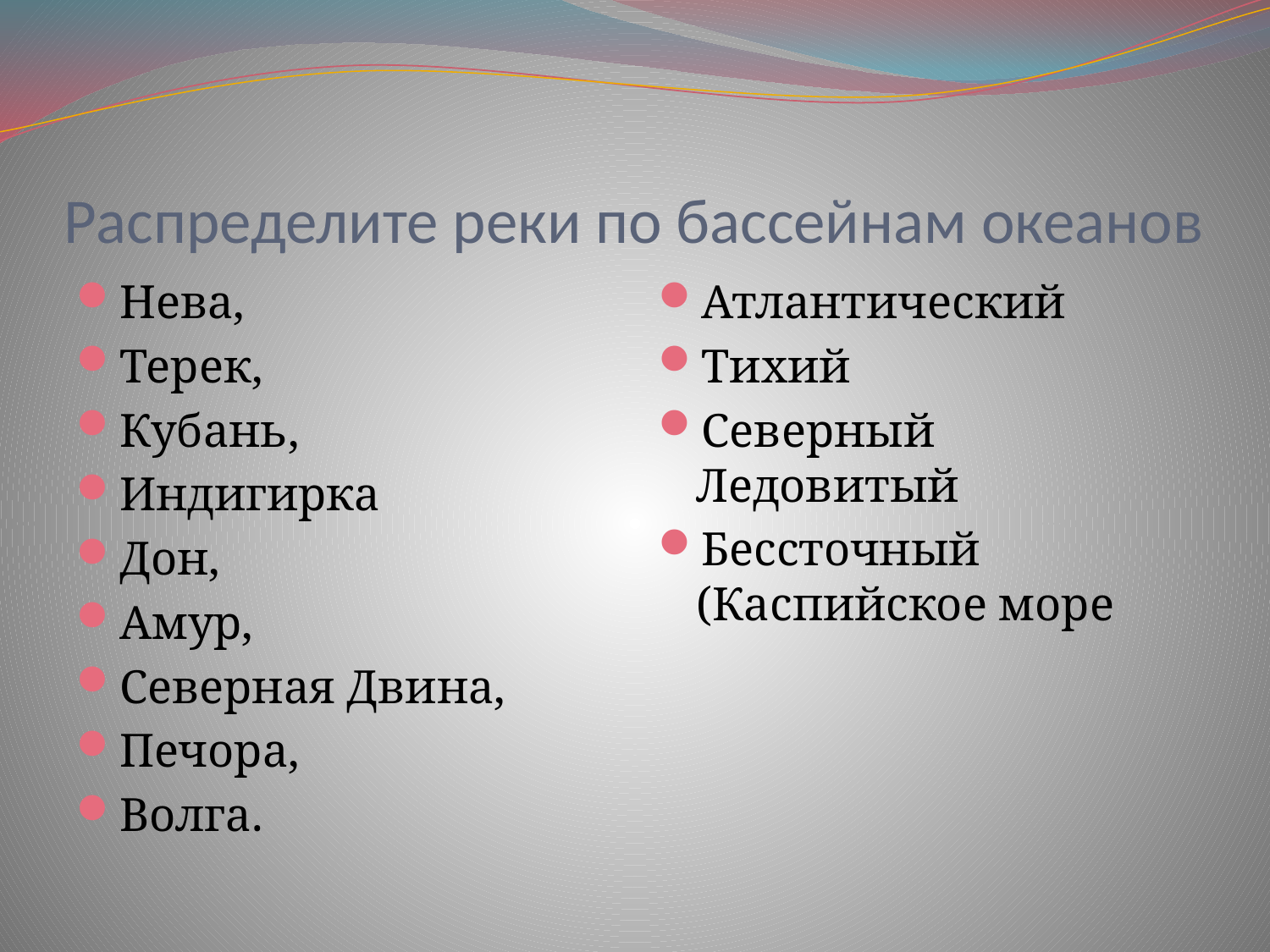

# Распределите реки по бассейнам океанов
Нева,
Терек,
Кубань,
Индигирка
Дон,
Амур,
Северная Двина,
Печора,
Волга.

Атлантический
Тихий
Северный Ледовитый
Бессточный (Каспийское море